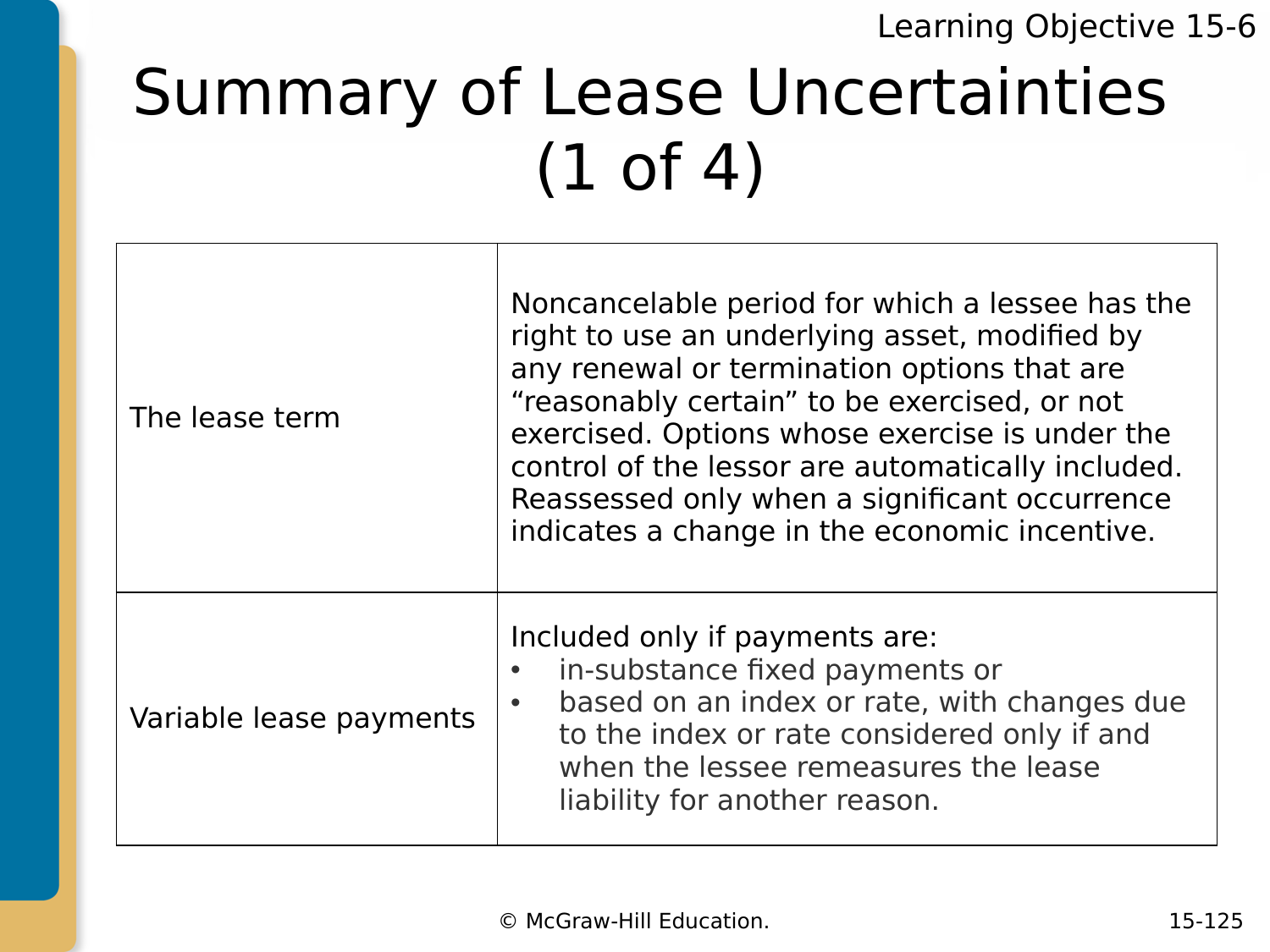

Learning Objective 15-6
# Summary of Lease Uncertainties (1 of 4)
| The lease term | Noncancelable period for which a lessee has the right to use an underlying asset, modified by any renewal or termination options that are “reasonably certain” to be exercised, or not exercised. Options whose exercise is under the control of the lessor are automatically included. Reassessed only when a significant occurrence indicates a change in the economic incentive. |
| --- | --- |
| Variable lease payments | Included only if payments are: in-substance fixed payments or based on an index or rate, with changes due to the index or rate considered only if and when the lessee remeasures the lease liability for another reason. |